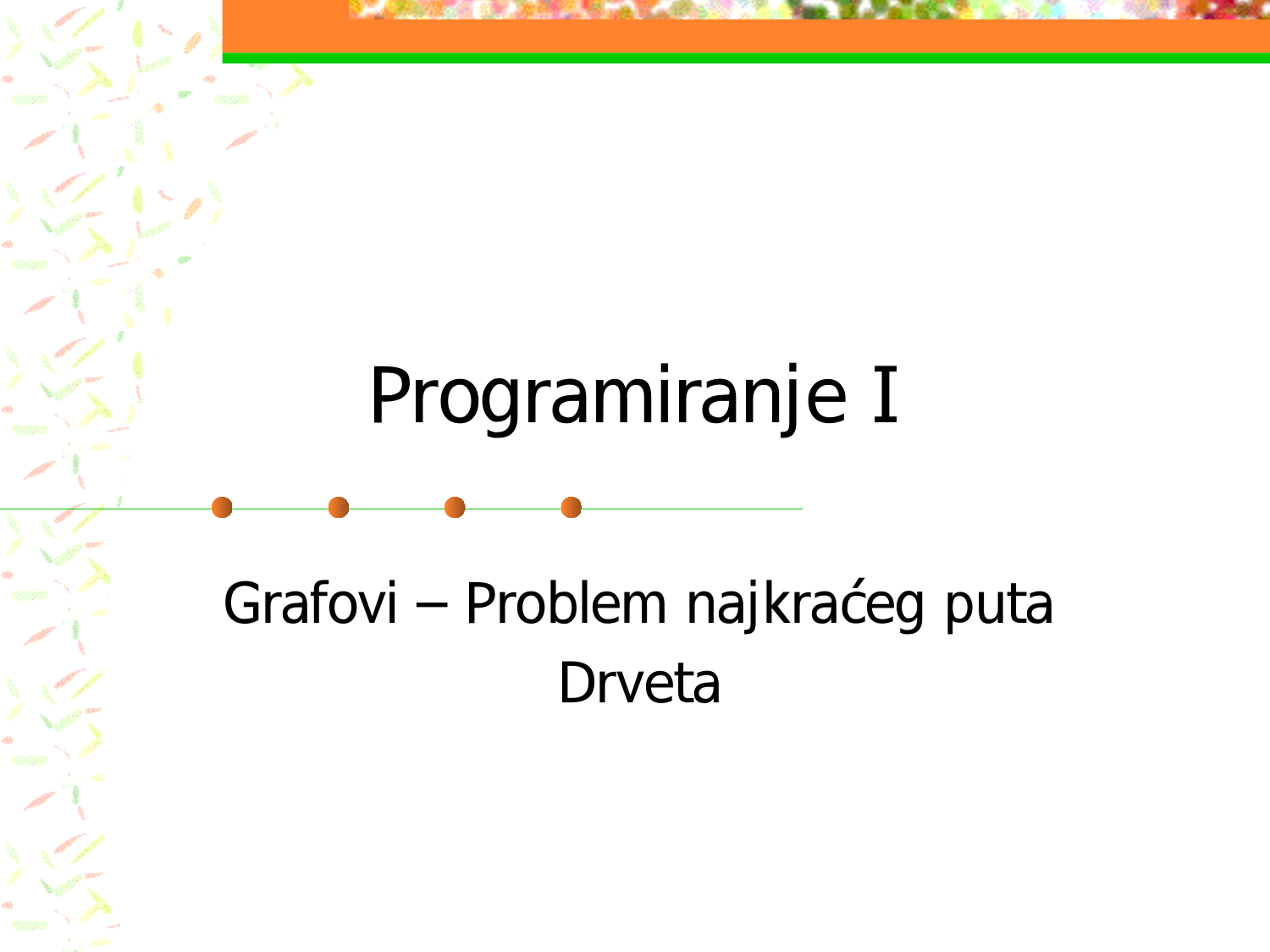

# Programiranje I
Grafovi – Problem najkraćeg puta
Drveta